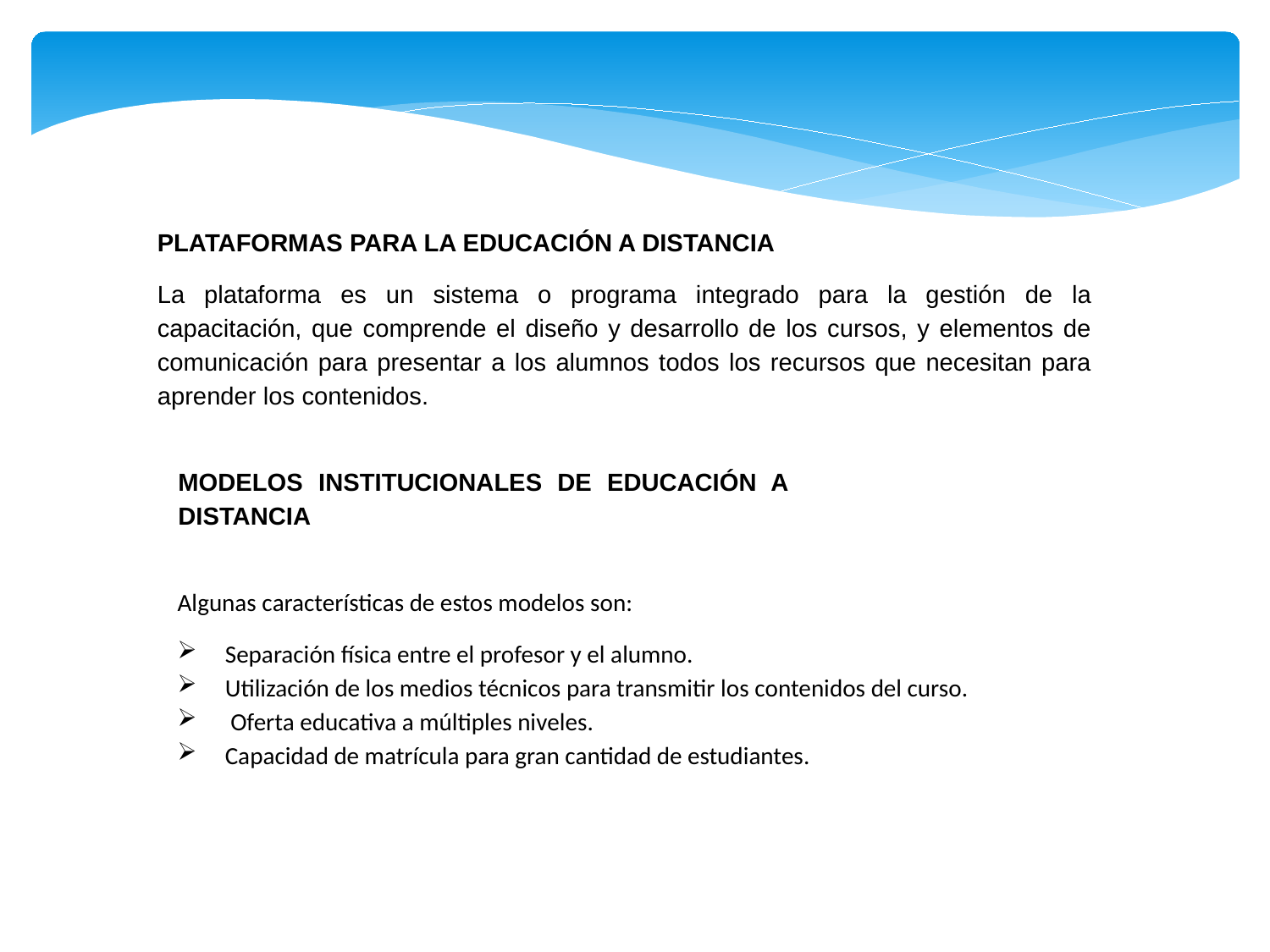

PLATAFORMAS PARA LA EDUCACIÓN A DISTANCIA
La plataforma es un sistema o programa integrado para la gestión de la capacitación, que comprende el diseño y desarrollo de los cursos, y elementos de comunicación para presentar a los alumnos todos los recursos que necesitan para aprender los contenidos.
MODELOS INSTITUCIONALES DE EDUCACIÓN A DISTANCIA
Algunas características de estos modelos son:
Separación física entre el profesor y el alumno.
Utilización de los medios técnicos para transmitir los contenidos del curso.
 Oferta educativa a múltiples niveles.
Capacidad de matrícula para gran cantidad de estudiantes.